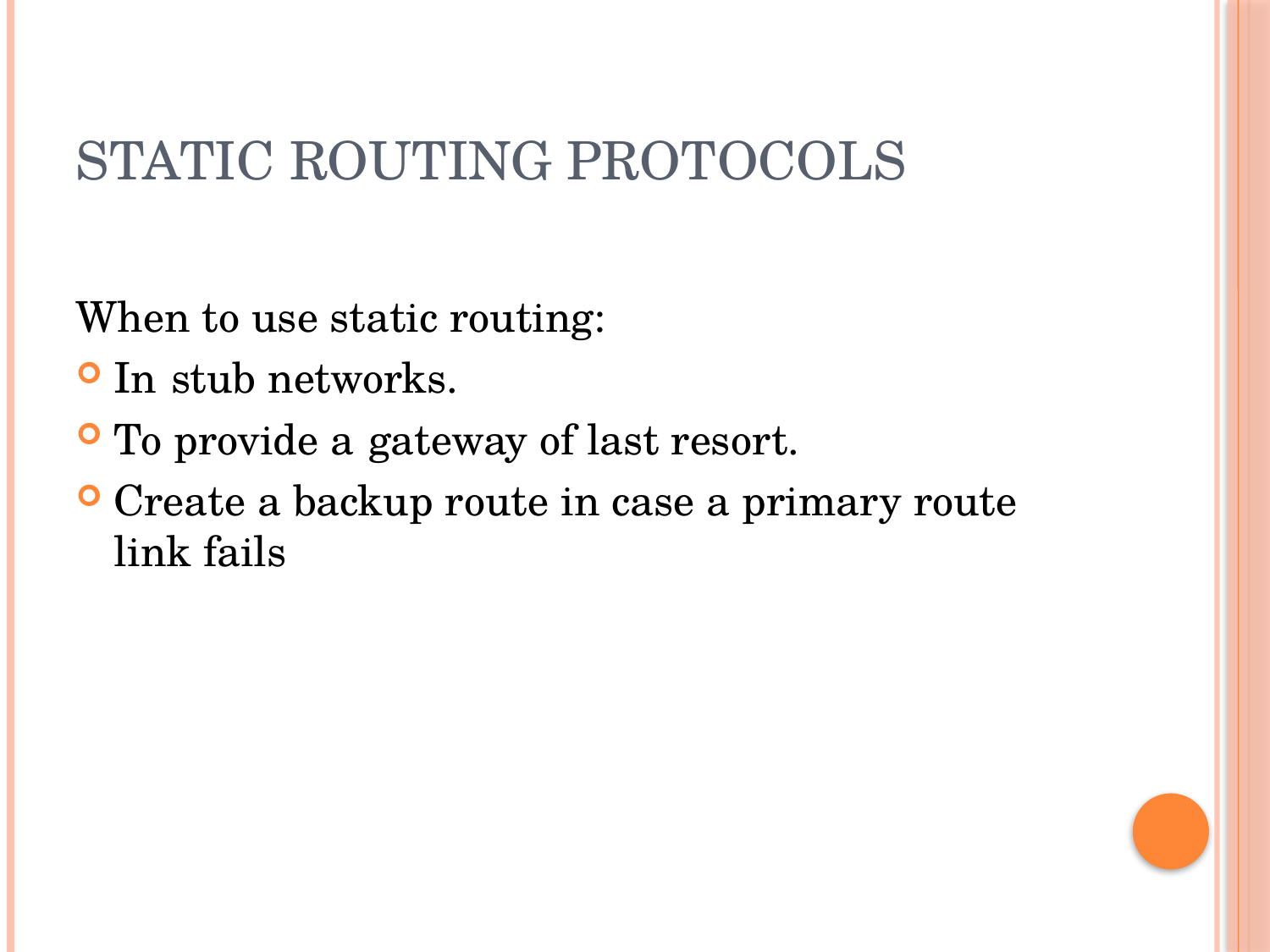

# Static Routing Protocols

When to use static routing:
In stub networks.
To provide a gateway of last resort.
Create a backup route in case a primary route link fails